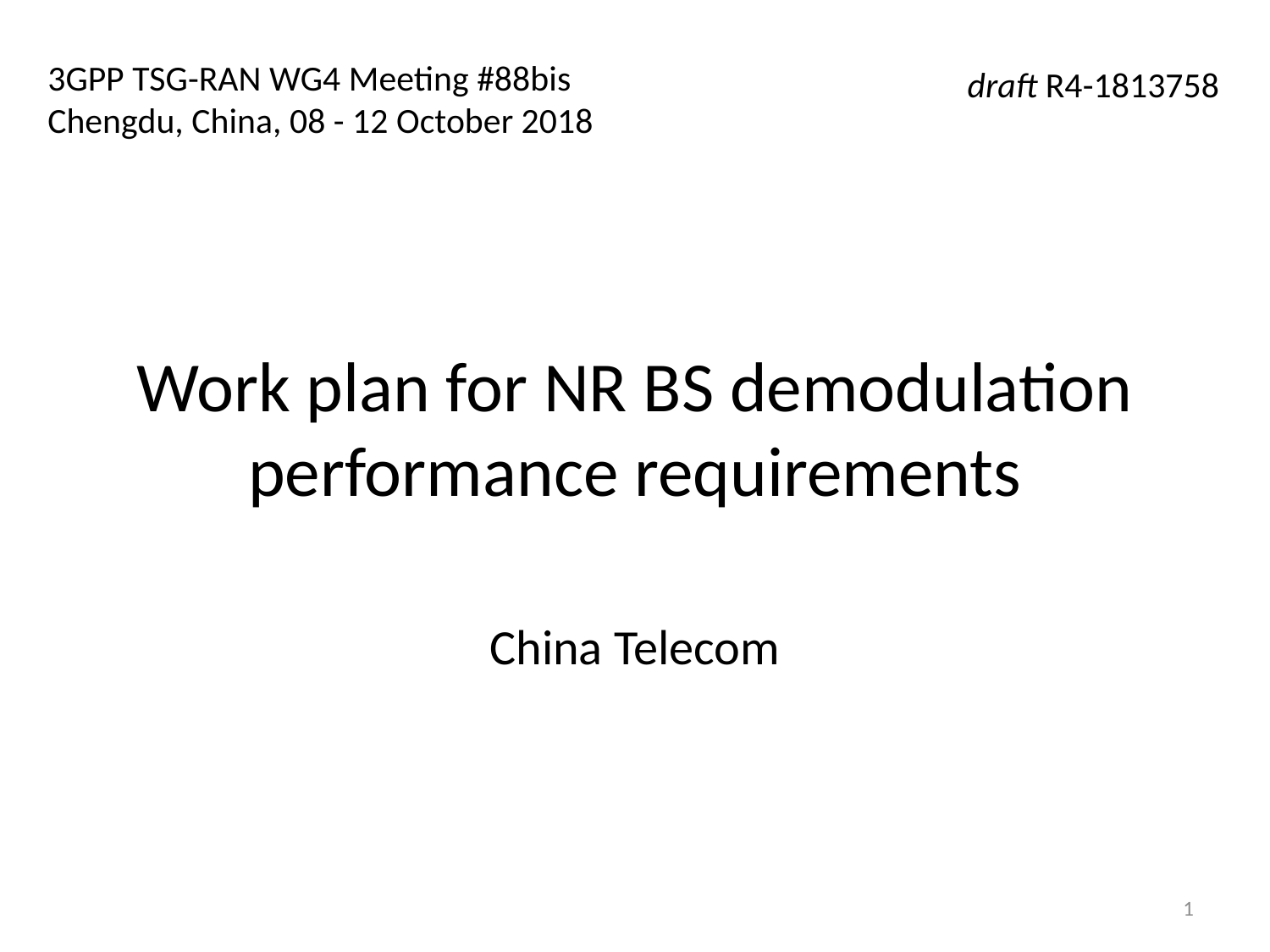

# 3GPP TSG-RAN WG4 Meeting #88bis Chengdu, China, 08 - 12 October 2018
draft R4-1813758
Work plan for NR BS demodulation performance requirements
China Telecom
1